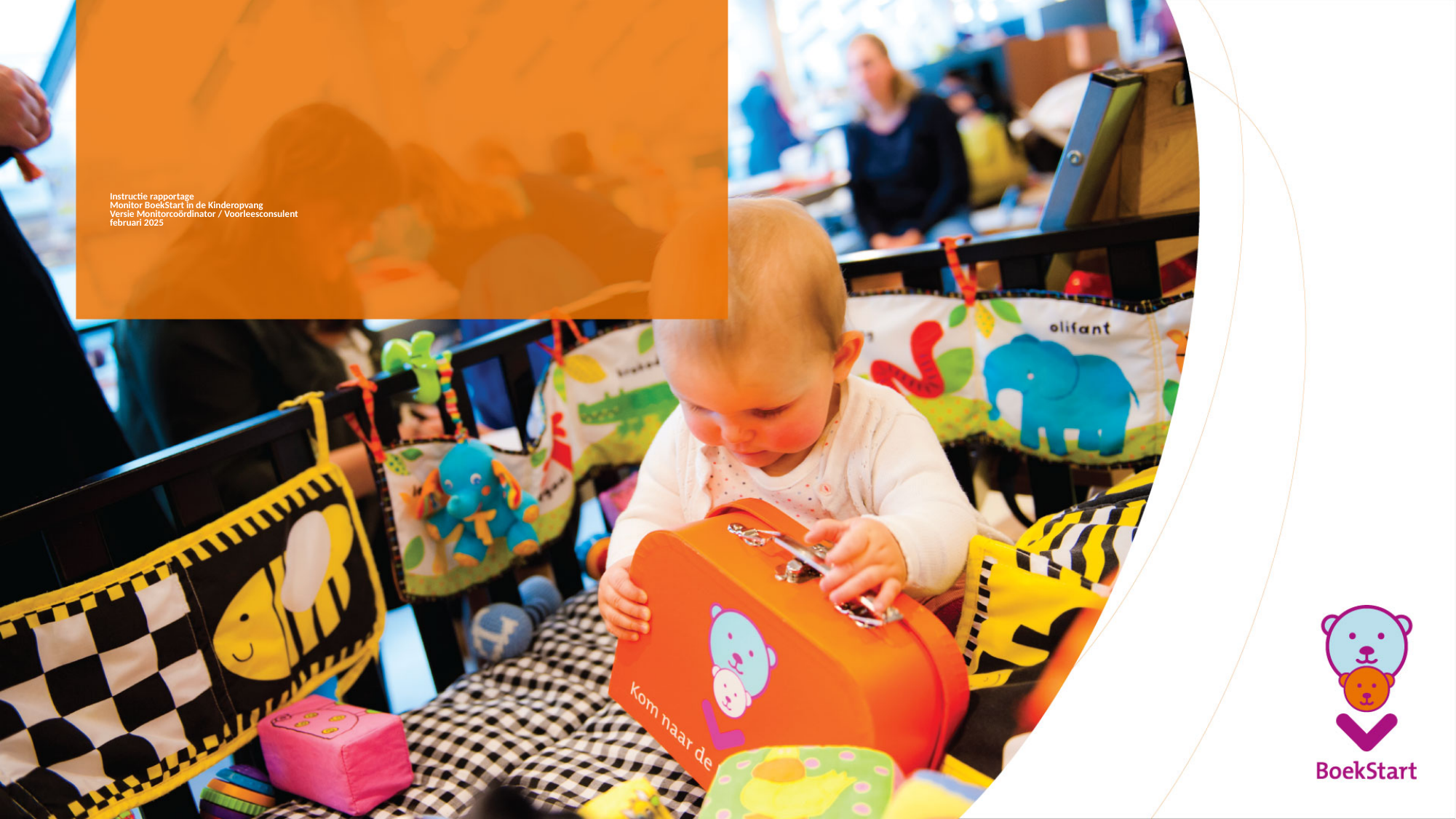

# Instructie rapportage Monitor BoekStart in de Kinderopvang Versie Monitorcoördinator / Voorleesconsulent februari 2025